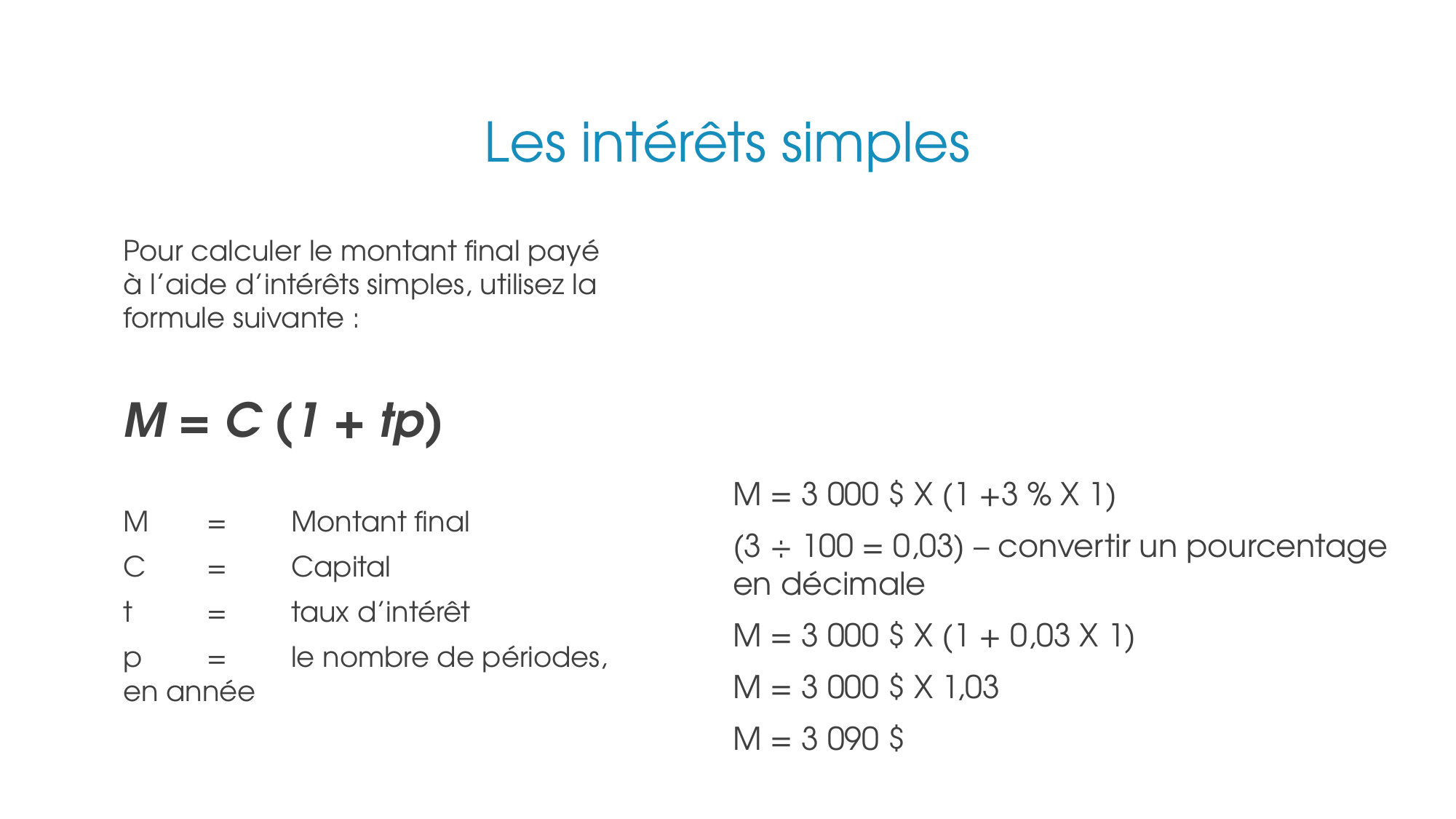

# Les intérêts simples
Pour calculer le montant final payé à l’aide d’intérêts simples, utilisez la formule suivante :

M = C (1 + tp)

M	=	Montant final
C	=	Capital
t	= 	taux d’intérêt
p	= 	le nombre de périodes, en année

M = 3 000 $ X (1 +3 % X 1)
(3 ÷ 100 = 0,03) – convertir un pourcentage en décimale
M = 3 000 $ X (1 + 0,03 X 1)
M = 3 000 $ X 1,03
M = 3 090 $